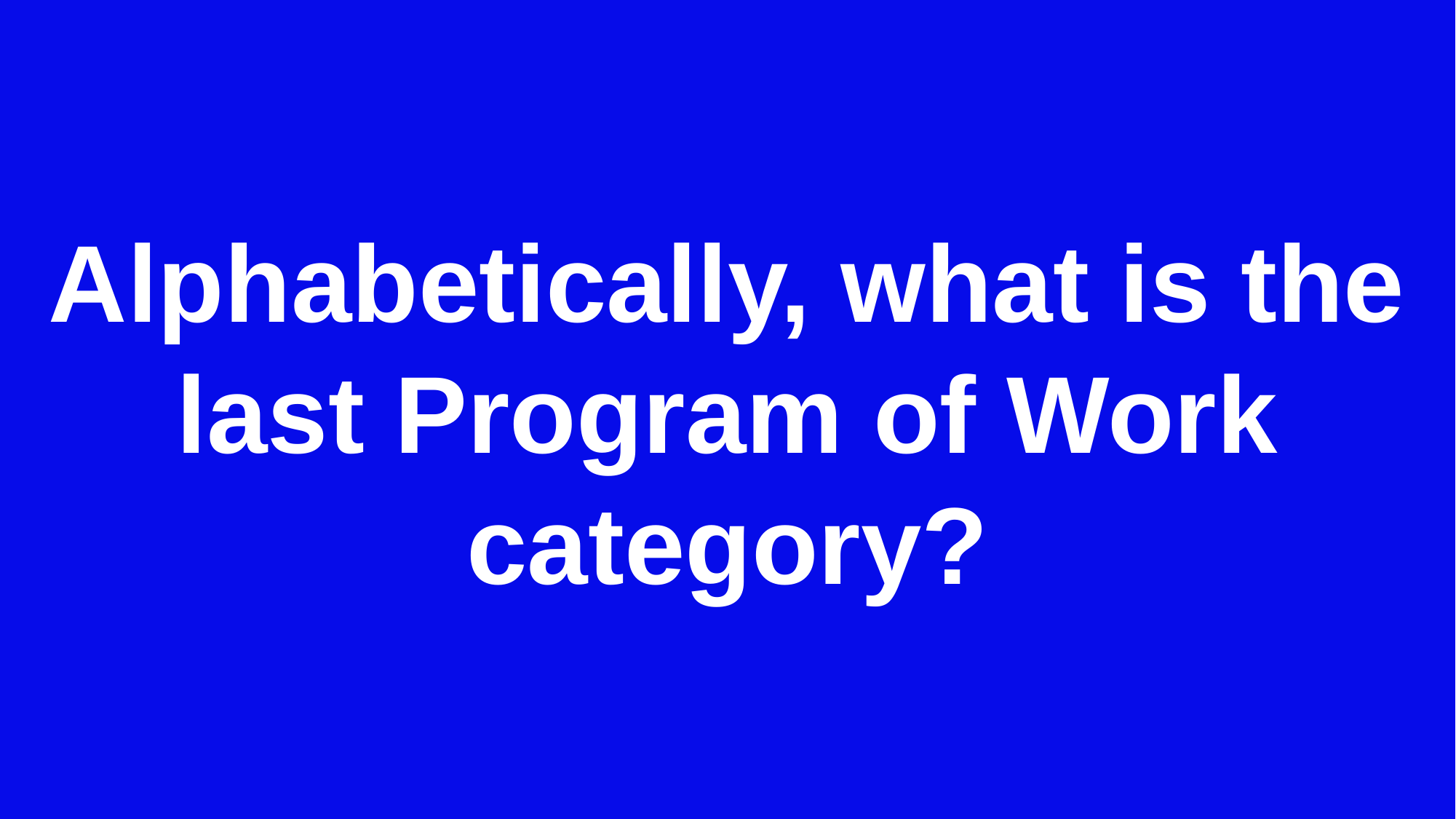

Alphabetically, what is the last Program of Work category?